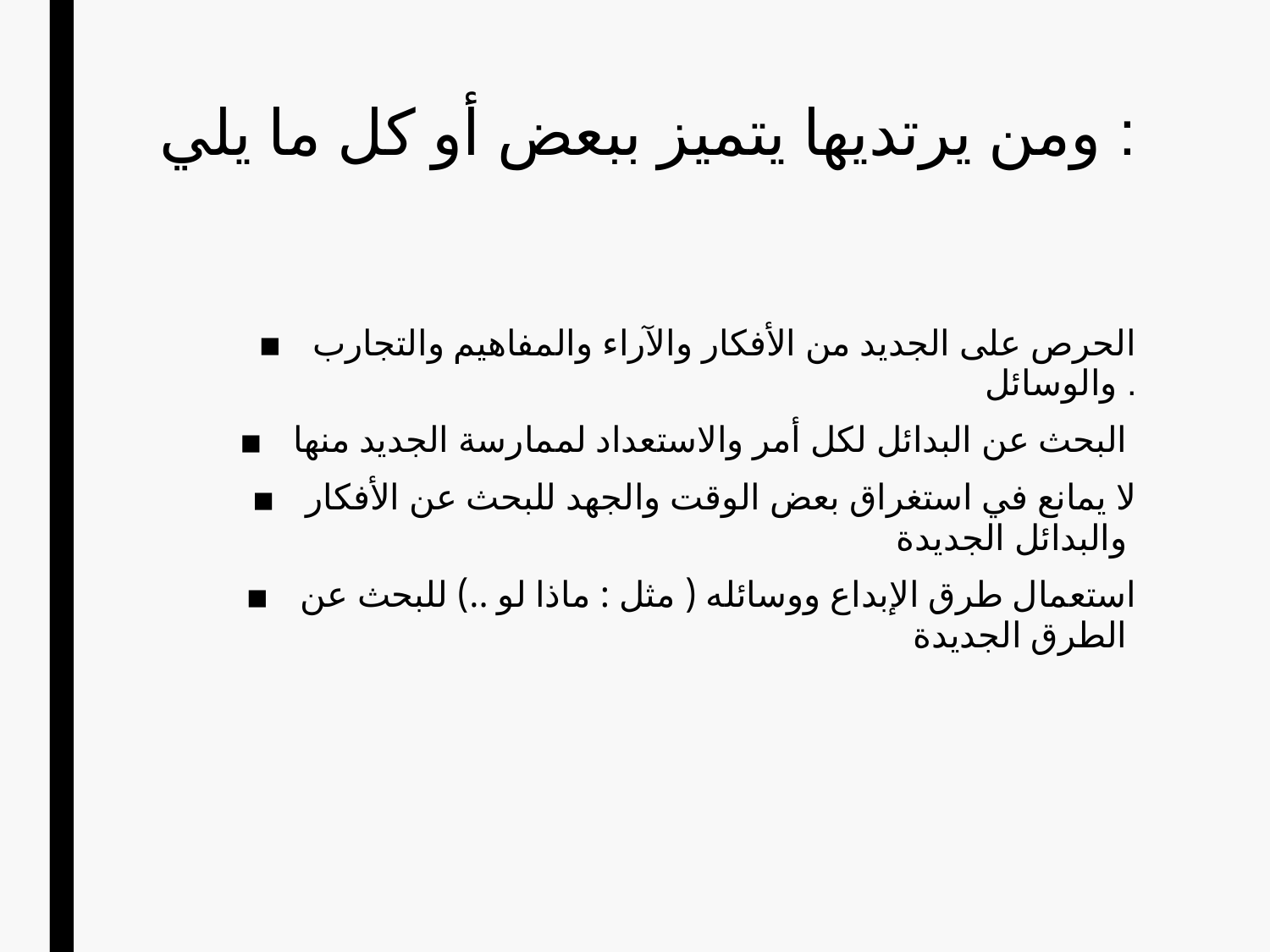

ومن يرتديها يتميز ببعض أو كل ما يلي :
الحرص على الجديد من الأفكار والآراء والمفاهيم والتجارب والوسائل .
البحث عن البدائل لكل أمر والاستعداد لممارسة الجديد منها
لا يمانع في استغراق بعض الوقت والجهد للبحث عن الأفكار والبدائل الجديدة
استعمال طرق الإبداع ووسائله ( مثل : ماذا لو ..) للبحث عن الطرق الجديدة